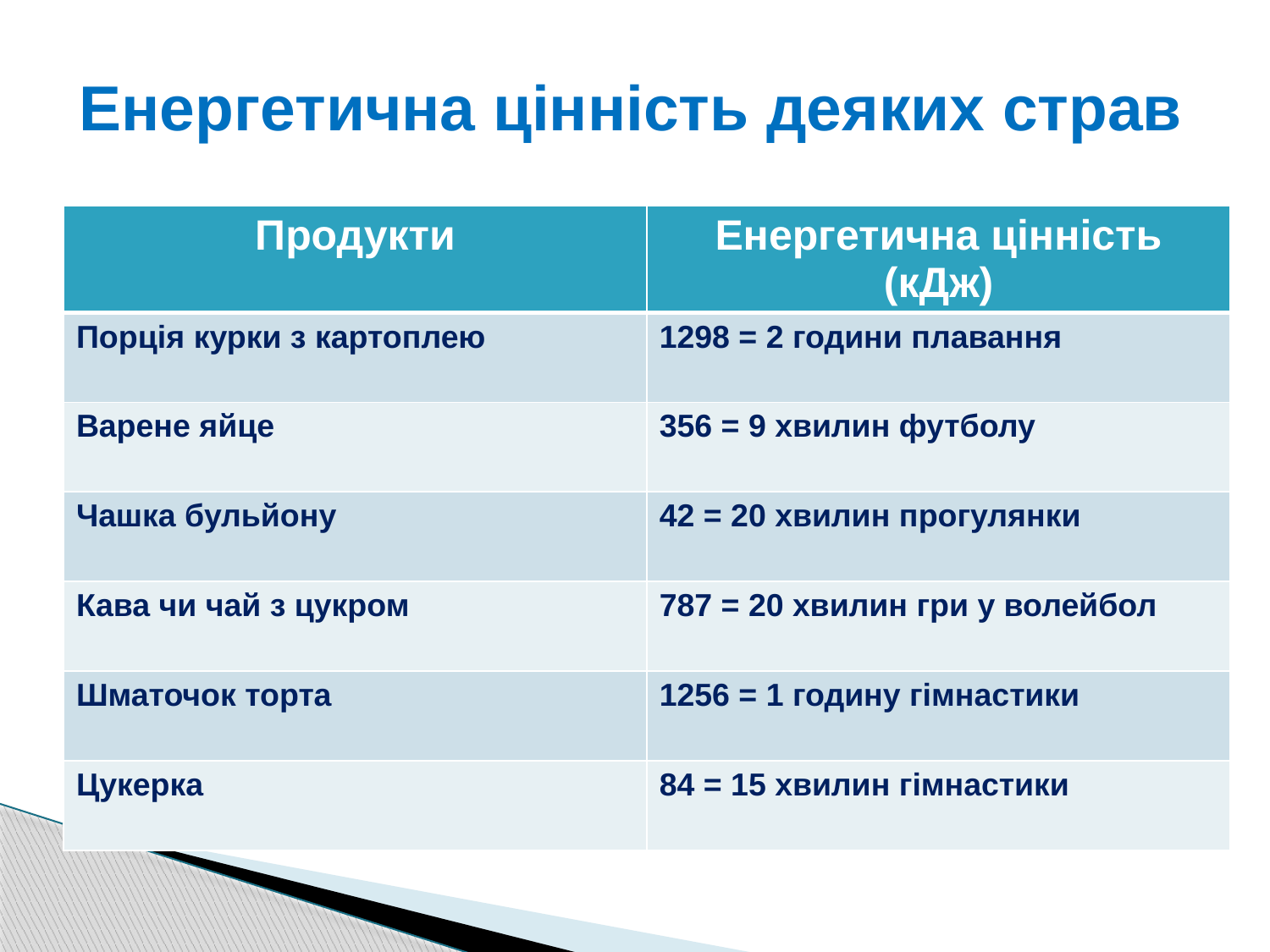

# Енергетична цінність деяких страв
| Продукти | Енергетична цінність (кДж) |
| --- | --- |
| Порція курки з картоплею | 1298 = 2 години плавання |
| Варене яйце | 356 = 9 хвилин футболу |
| Чашка бульйону | 42 = 20 хвилин прогулянки |
| Кава чи чай з цукром | 787 = 20 хвилин гри у волейбол |
| Шматочок торта | 1256 = 1 годину гімнастики |
| Цукерка | 84 = 15 хвилин гімнастики |